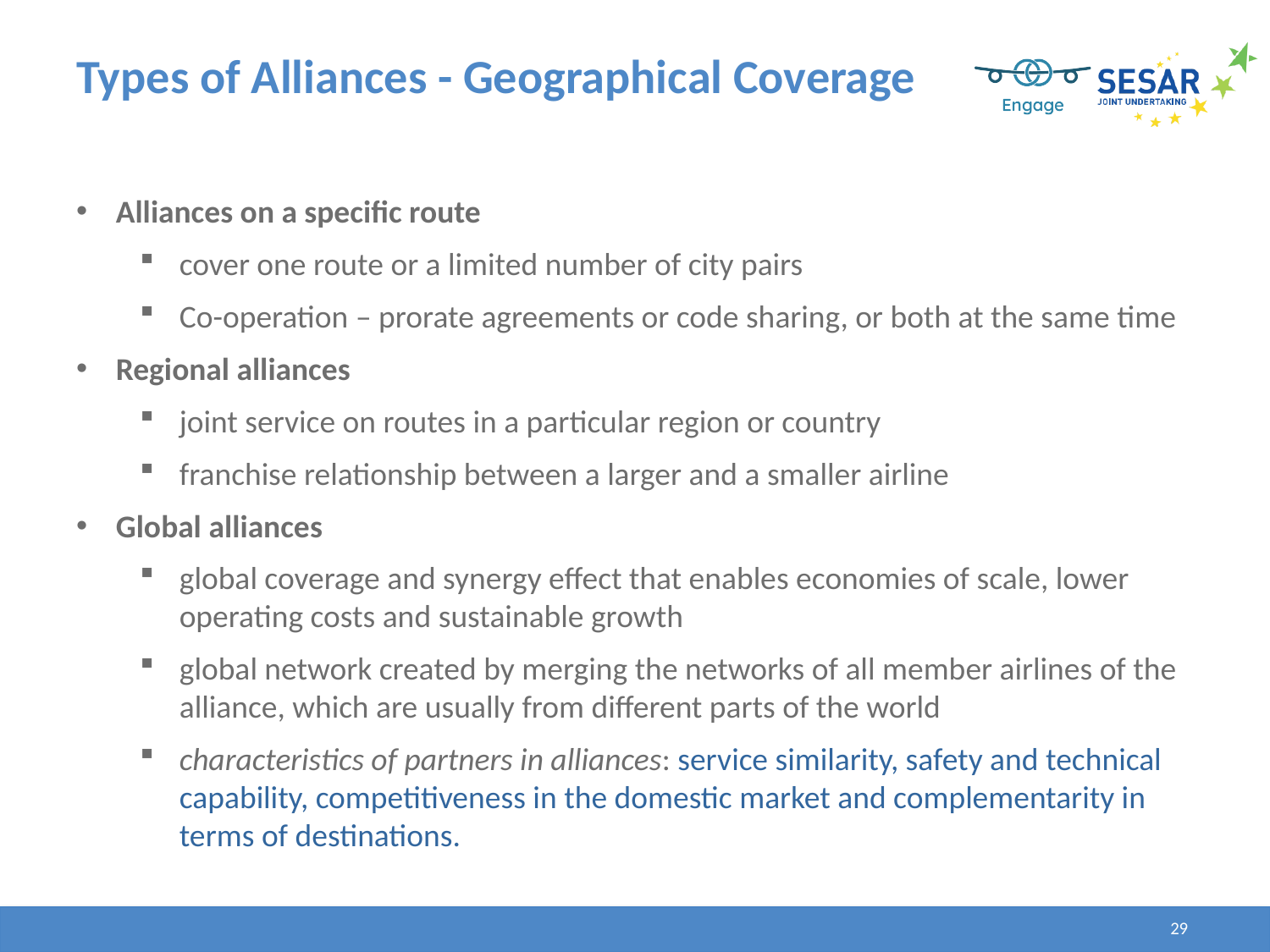

# Types of Alliances - Geographical Coverage
Alliances on a specific route
cover one route or a limited number of city pairs
Co-operation – prorate agreements or code sharing, or both at the same time
Regional alliances
joint service on routes in a particular region or country
franchise relationship between a larger and a smaller airline
Global alliances
global coverage and synergy effect that enables economies of scale, lower operating costs and sustainable growth
global network created by merging the networks of all member airlines of the alliance, which are usually from different parts of the world
characteristics of partners in alliances: service similarity, safety and technical capability, competitiveness in the domestic market and complementarity in terms of destinations.
29